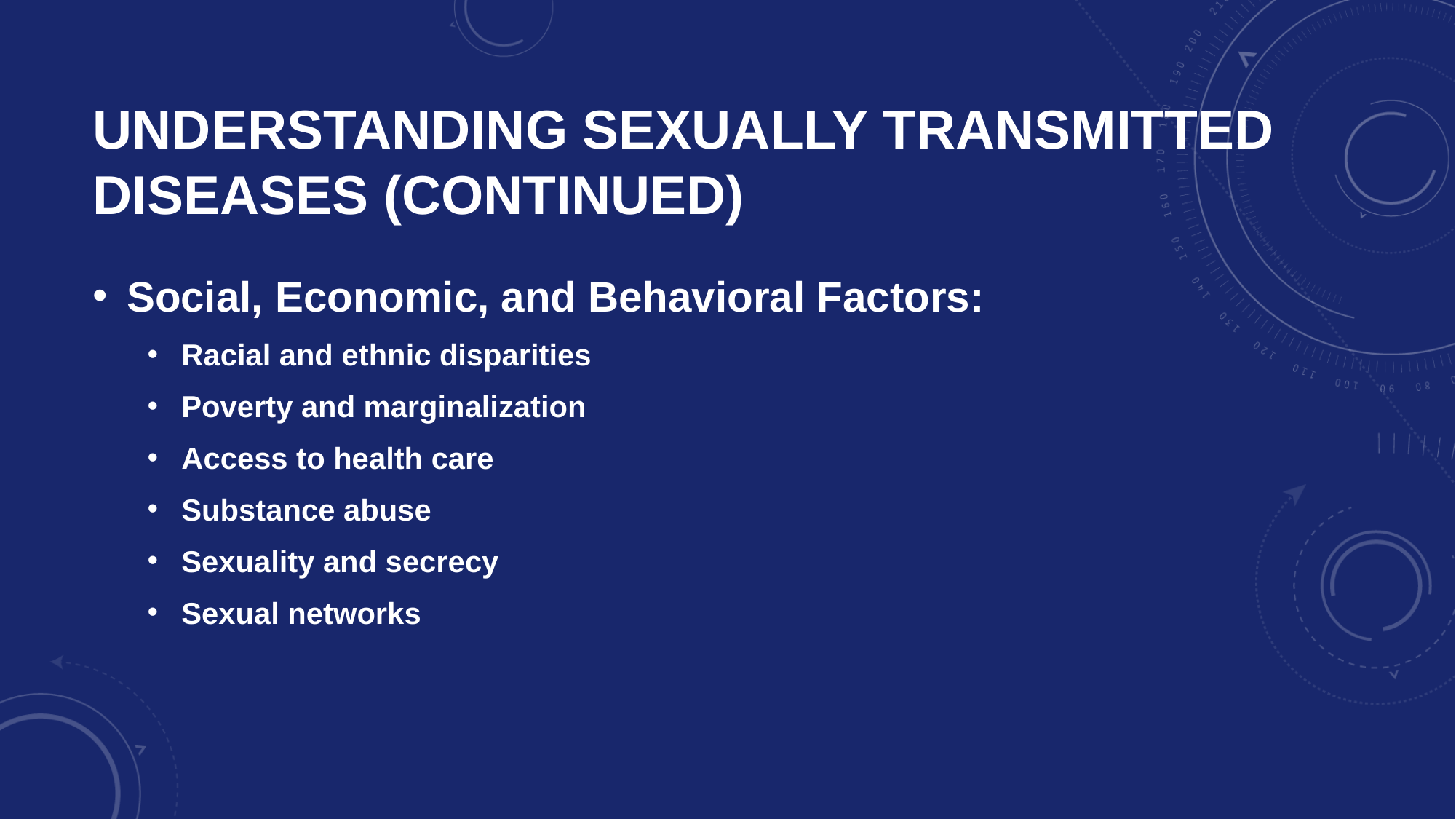

# Understanding Sexually Transmitted Diseases (Continued)
Social, Economic, and Behavioral Factors:
Racial and ethnic disparities
Poverty and marginalization
Access to health care
Substance abuse
Sexuality and secrecy
Sexual networks